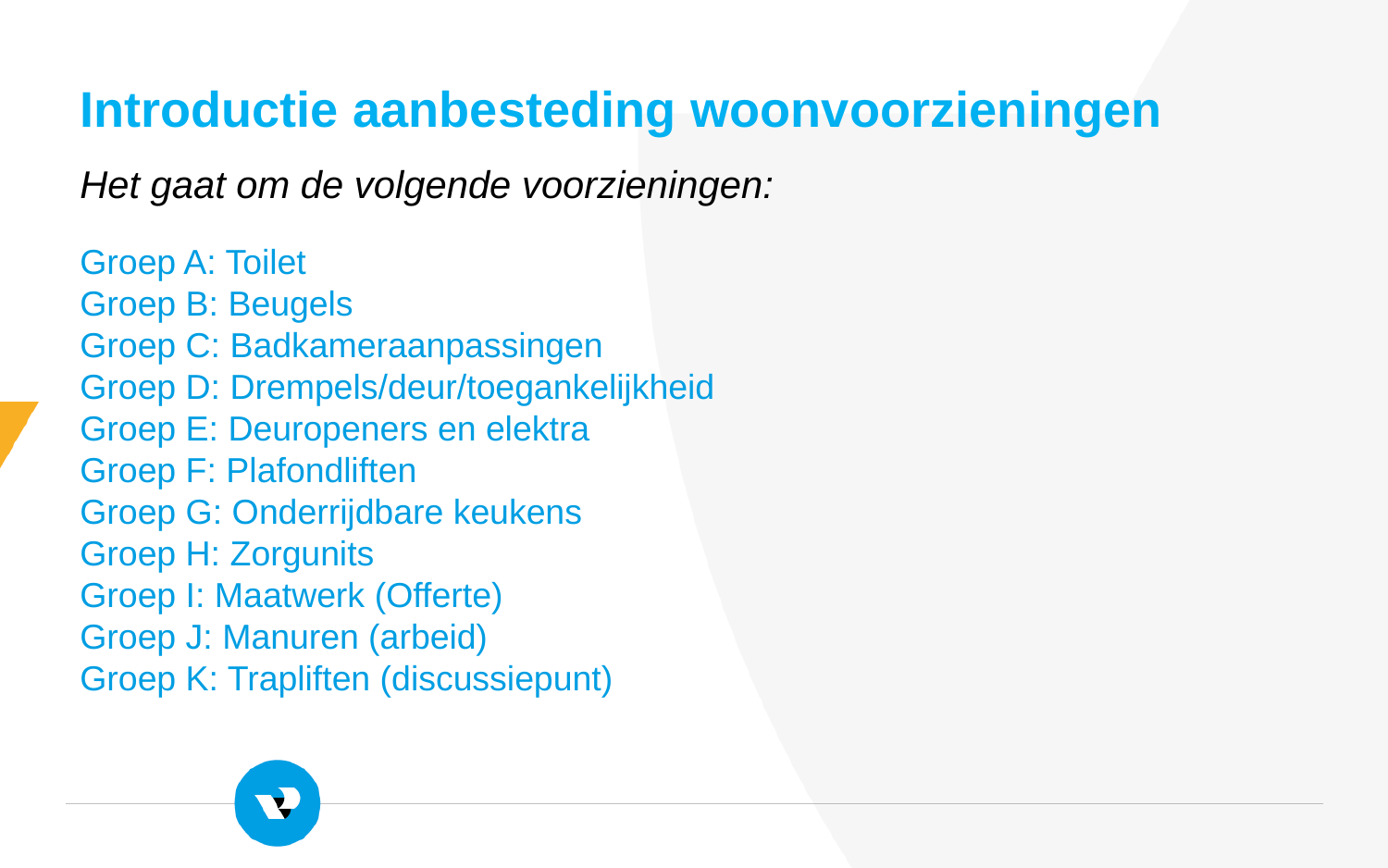

Introductie aanbesteding woonvoorzieningen
Het gaat om de volgende voorzieningen:
Groep A: Toilet
Groep B: Beugels
Groep C: Badkameraanpassingen
Groep D: Drempels/deur/toegankelijkheid
Groep E: Deuropeners en elektra
Groep F: Plafondliften
Groep G: Onderrijdbare keukens
Groep H: Zorgunits
Groep I: Maatwerk (Offerte)
Groep J: Manuren (arbeid)
Groep K: Trapliften (discussiepunt)